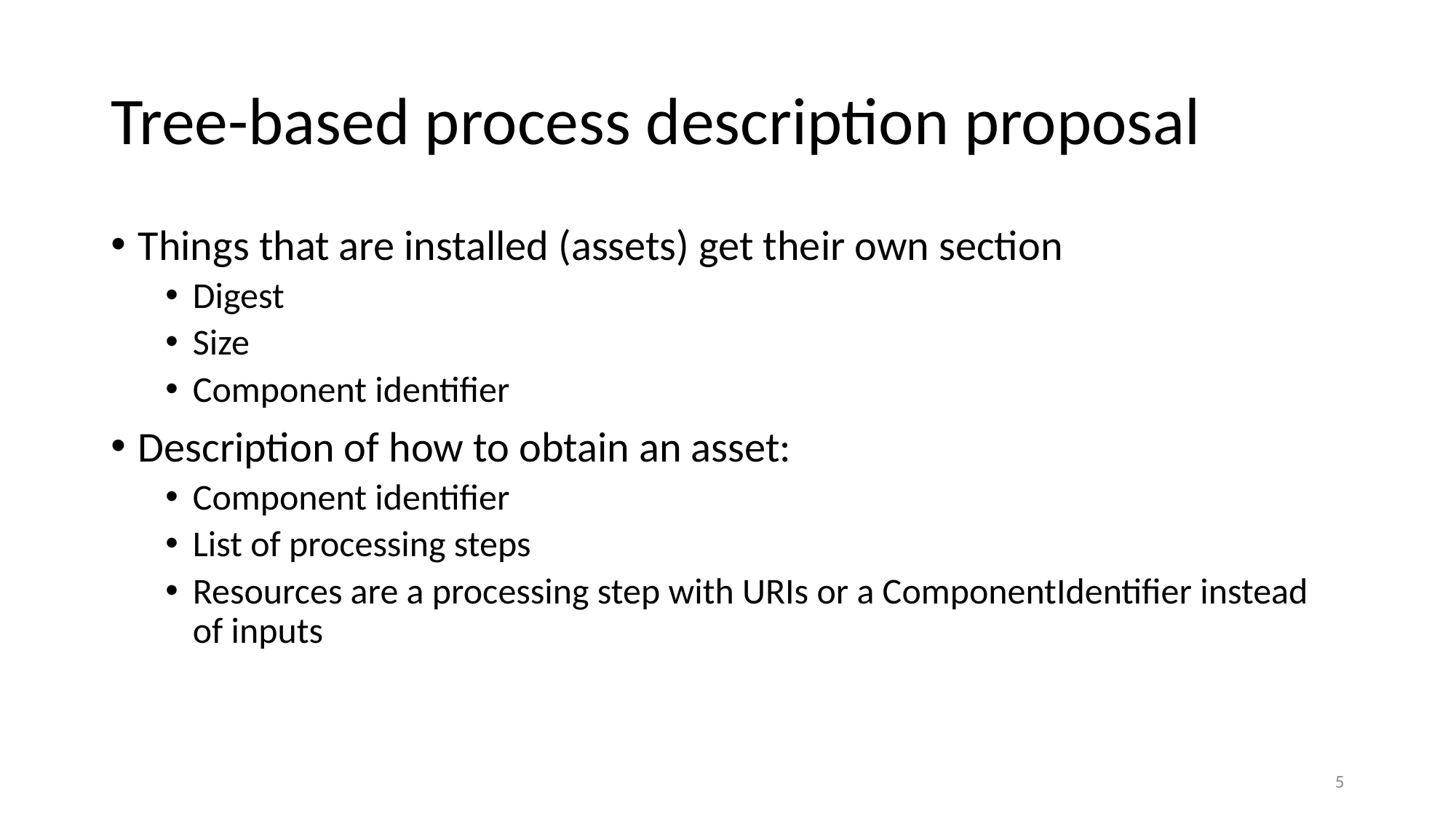

# Tree-based process description proposal
Things that are installed (assets) get their own section
Digest
Size
Component identifier
Description of how to obtain an asset:
Component identifier
List of processing steps
Resources are a processing step with URIs or a ComponentIdentifier instead of inputs
5